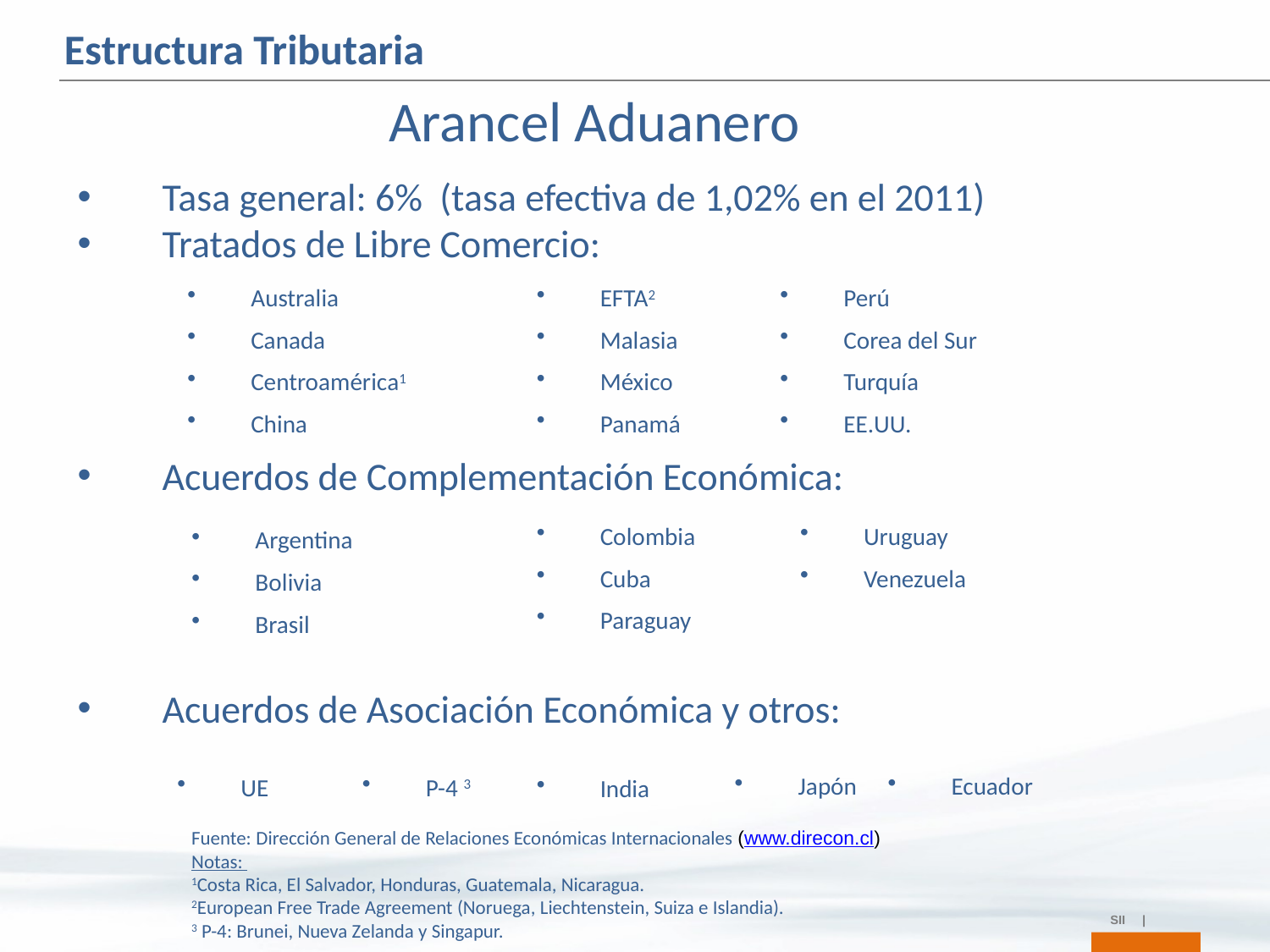

Estructura Tributaria
Arancel Aduanero
Tasa general: 6%  (tasa efectiva de 1,02% en el 2011)
Tratados de Libre Comercio:

Acuerdos de Complementación Económica:

Acuerdos de Asociación Económica y otros:

Australia
Canada
Centroamérica1
China
EFTA2
Malasia
México
Panamá
Perú
Corea del Sur
Turquía
EE.UU.

Colombia
Cuba
Paraguay
Uruguay
Venezuela
Argentina
Bolivia
Brasil
Japón
Ecuador
UE
P-4 3
India
Fuente: Dirección General de Relaciones Económicas Internacionales (www.direcon.cl)
Notas:
1Costa Rica, El Salvador, Honduras, Guatemala, Nicaragua.
2European Free Trade Agreement (Noruega, Liechtenstein, Suiza e Islandia).
3 P-4: Brunei, Nueva Zelanda y Singapur.
SII     |